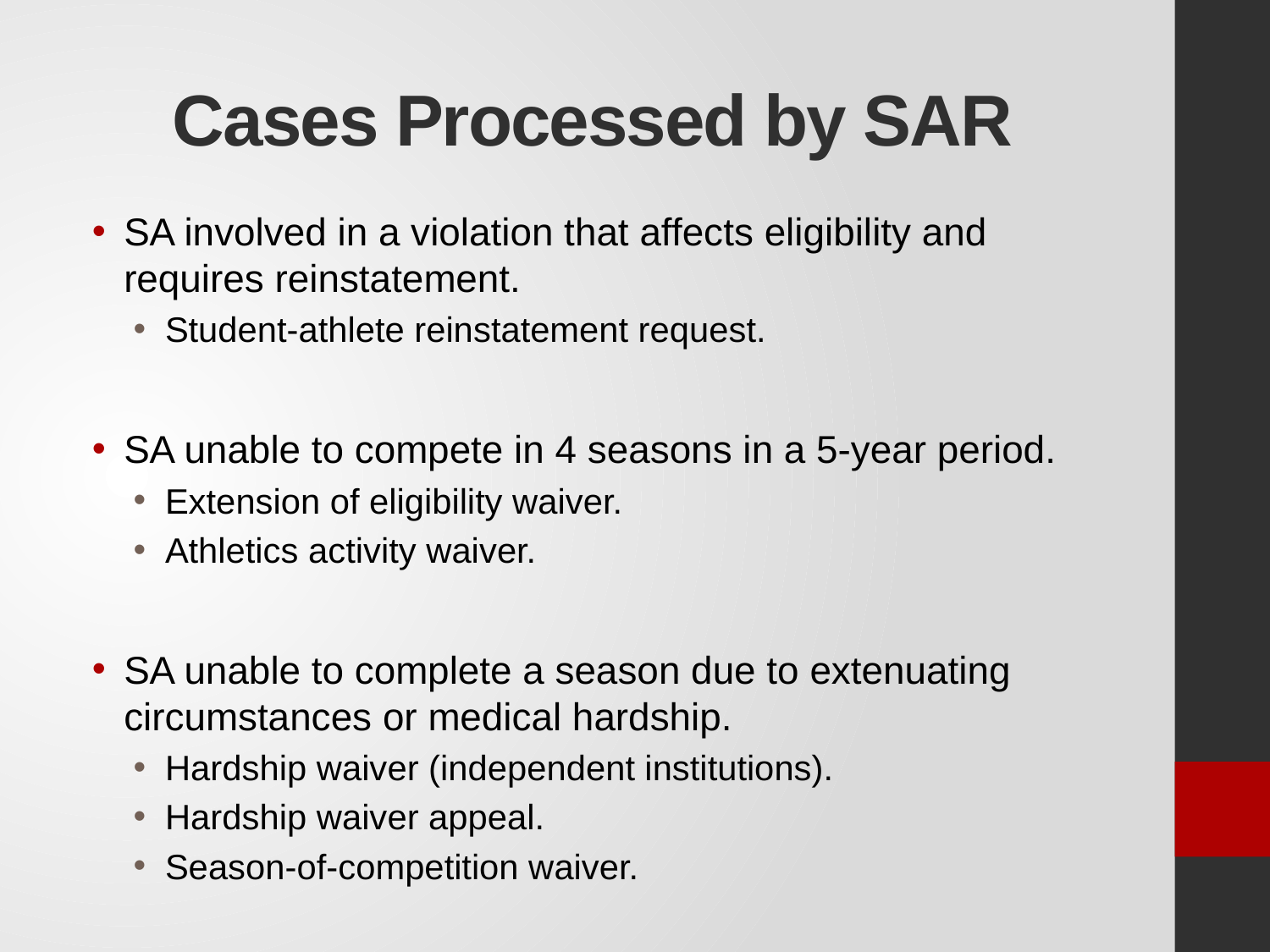

# Cases Processed by SAR
SA involved in a violation that affects eligibility and requires reinstatement.
Student-athlete reinstatement request.

SA unable to compete in 4 seasons in a 5-year period.
Extension of eligibility waiver.
Athletics activity waiver.

SA unable to complete a season due to extenuating circumstances or medical hardship.
Hardship waiver (independent institutions).
Hardship waiver appeal.
Season-of-competition waiver.